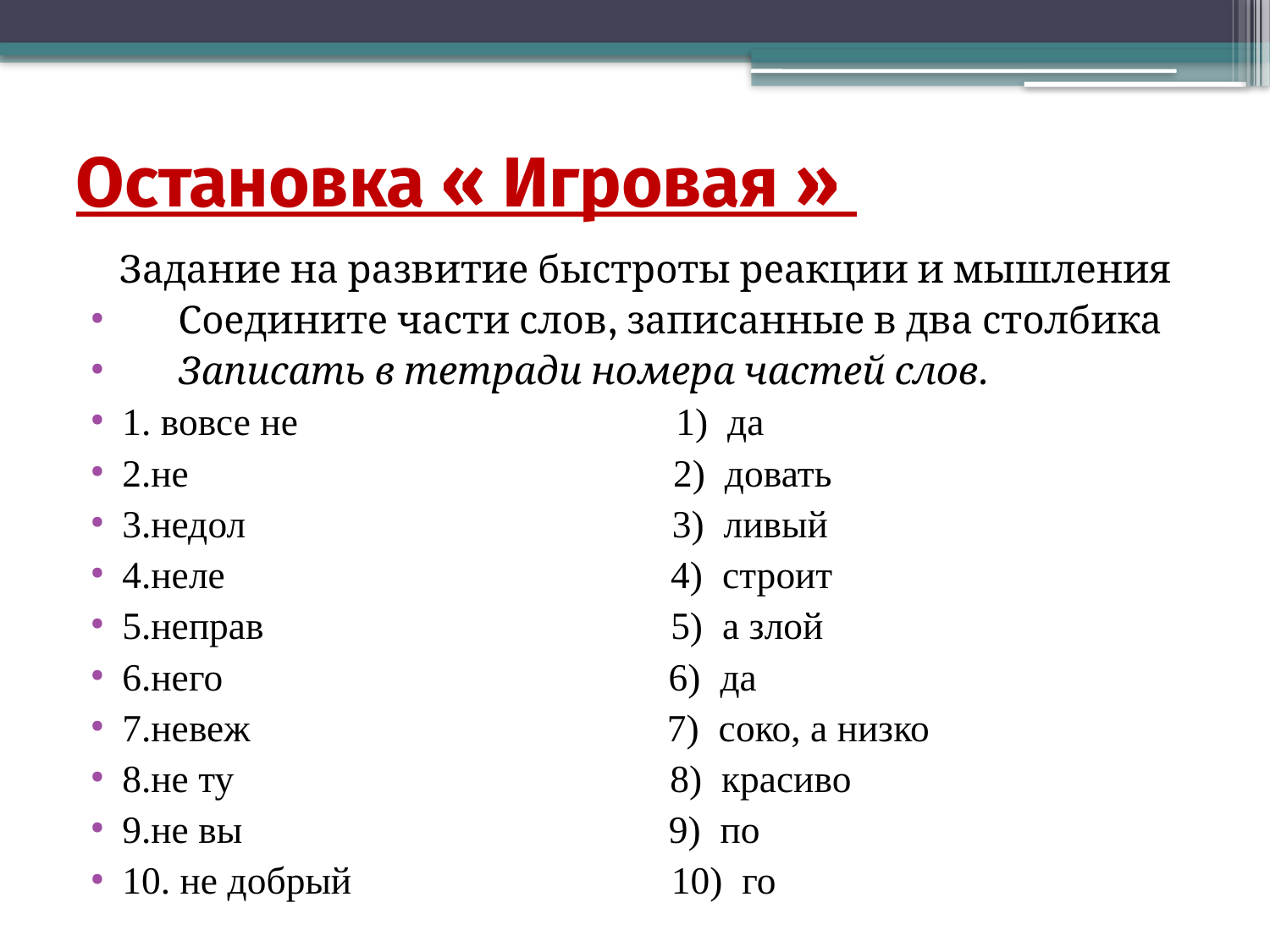

# Остановка « Игровая »
   Задание на развитие быстроты реакции и мышления
      Соедините части слов, записанные в два столбика
      Записать в тетради номера частей слов.
1. вовсе не                                       1)  да
2.не                                                  2)  довать
3.недол                                            3)  ливый
4.неле                                              4)  строит
5.неправ                                          5)  а злой
6.него                                              6)  да
7.невеж                                           7)  соко, а низко
8.не ту                                             8)  красиво
9.не вы                                            9)  по
10. не добрый                                 10)  го